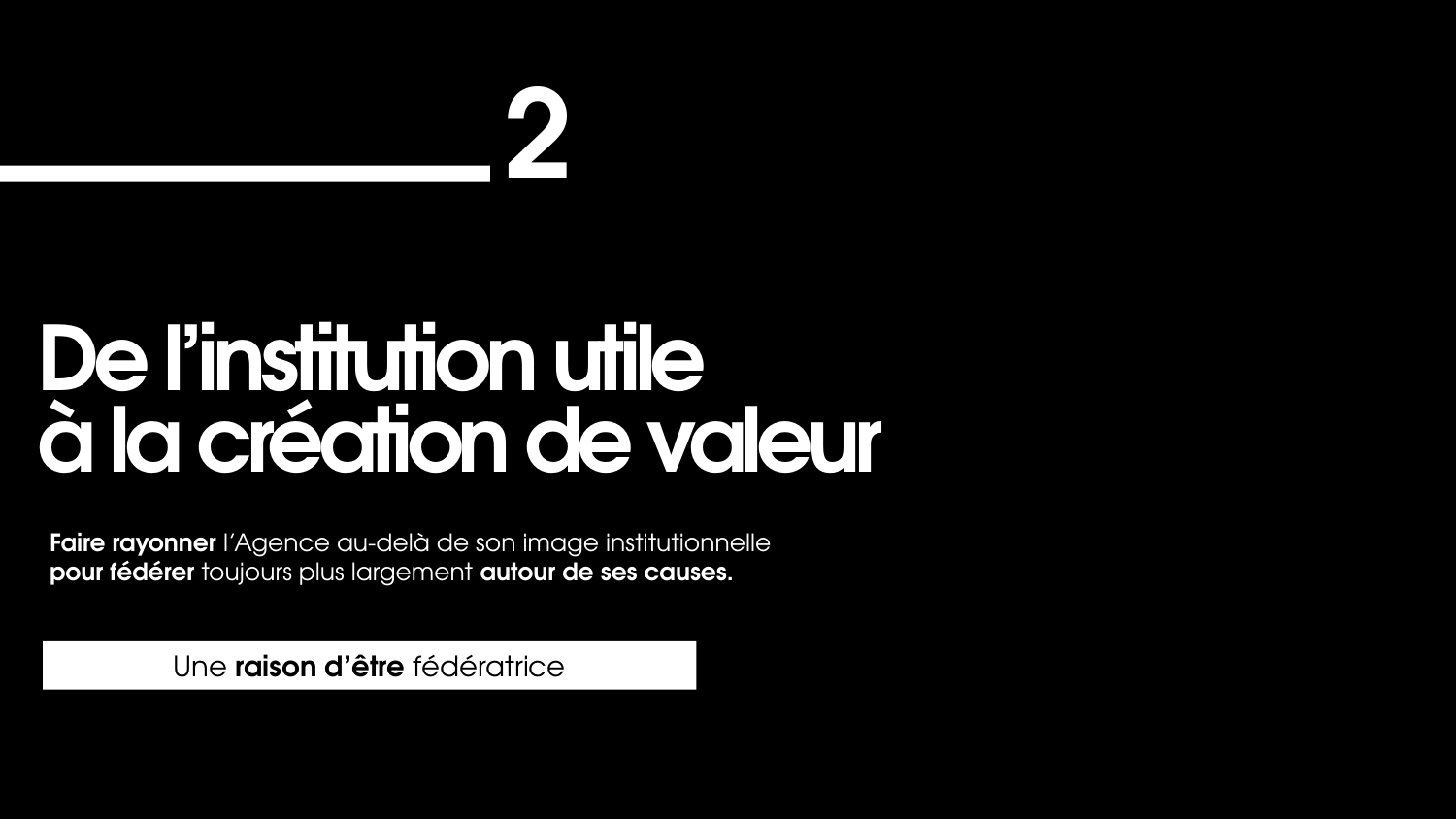

2

De l’institution utile
à la création de valeur
Faire rayonner l’Agence au-delà de son image institutionnelle
pour fédérer toujours plus largement autour de ses causes.
Une raison d’être fédératrice